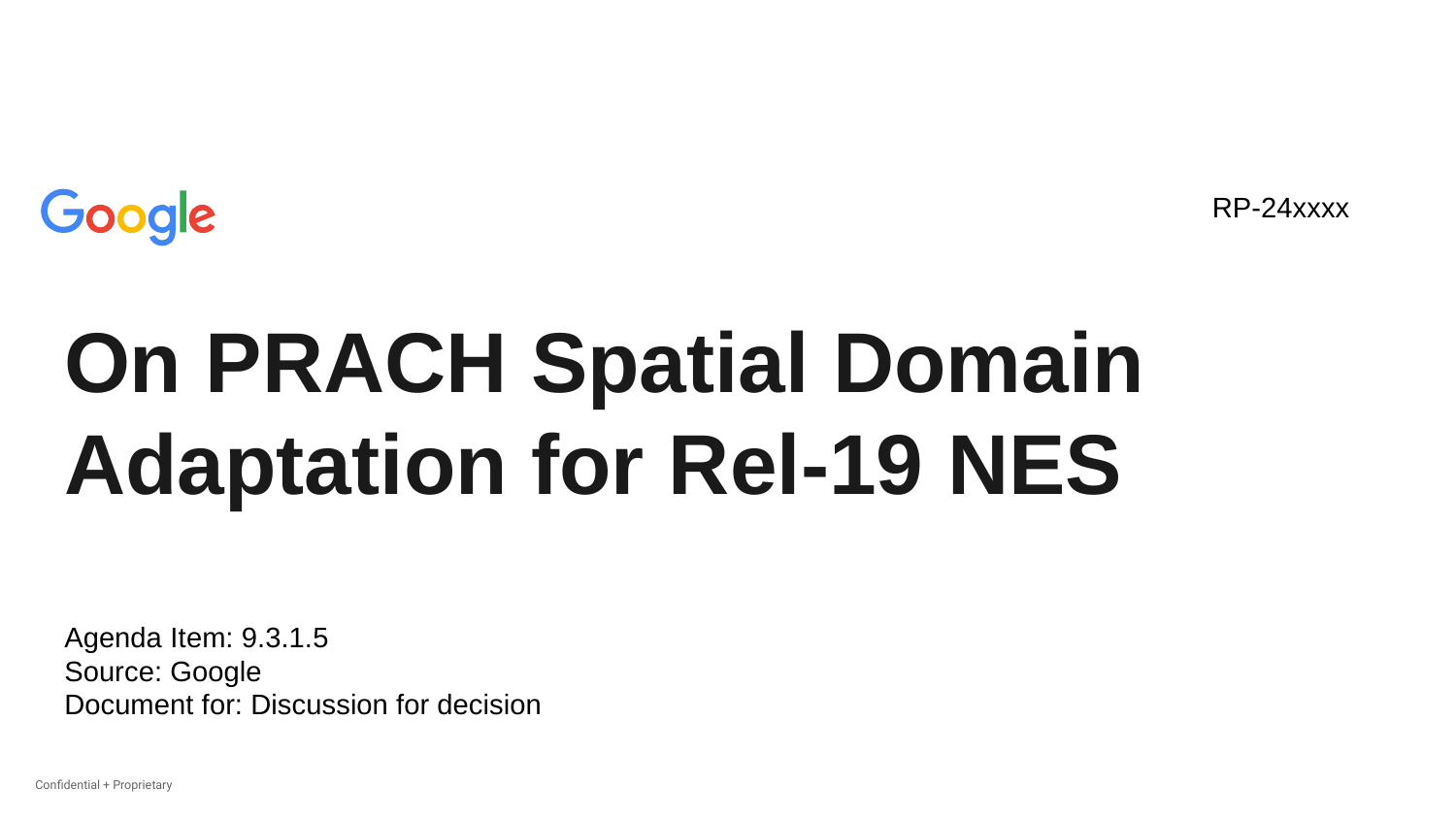

RP-24xxxx
On PRACH Spatial Domain Adaptation for Rel-19 NES
Agenda Item: 9.3.1.5
Source: Google
Document for: Discussion for decision